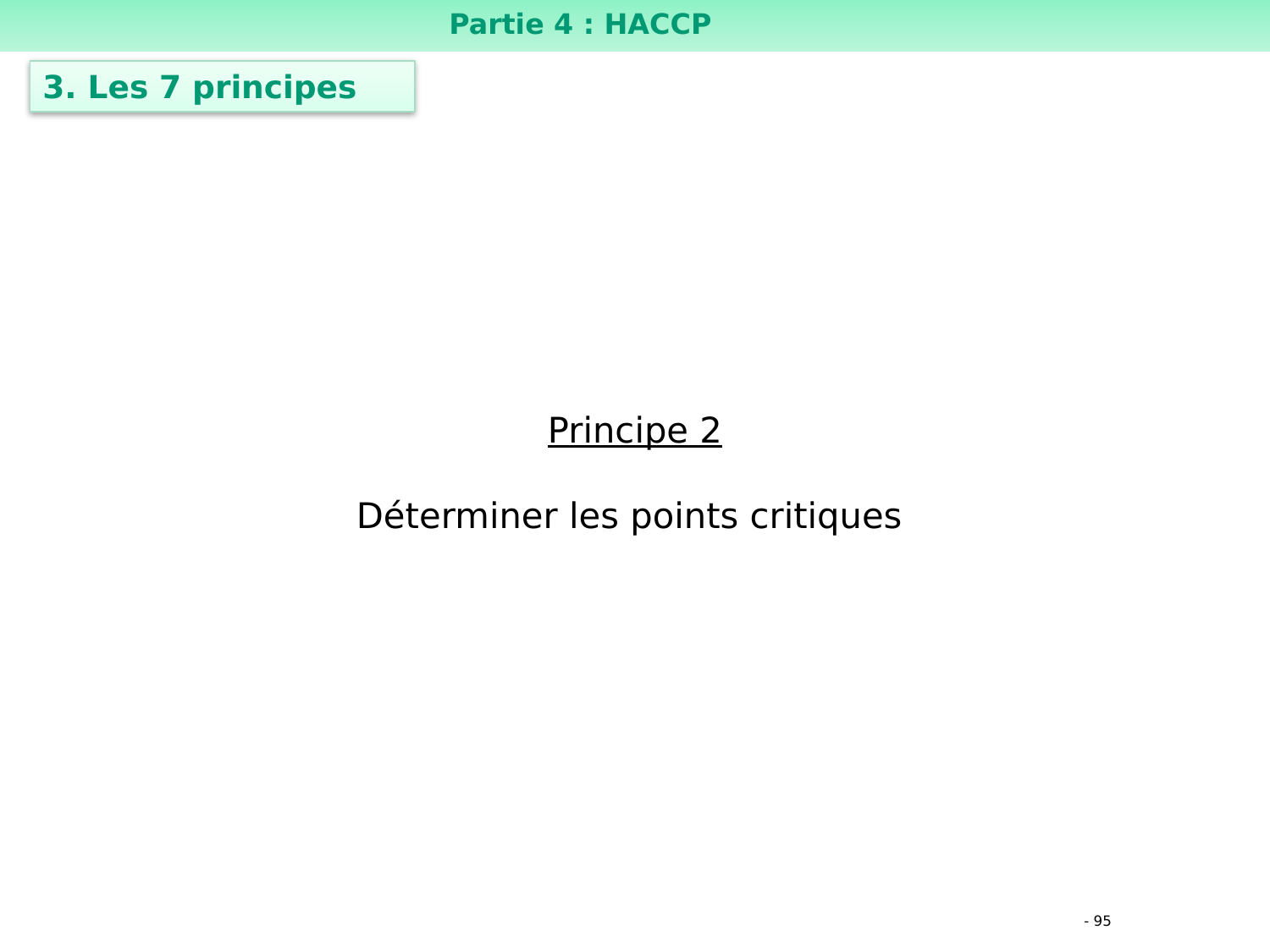

Partie 4 : HACCP
3. Les 7 principes
Principe 2

Déterminer les points critiques